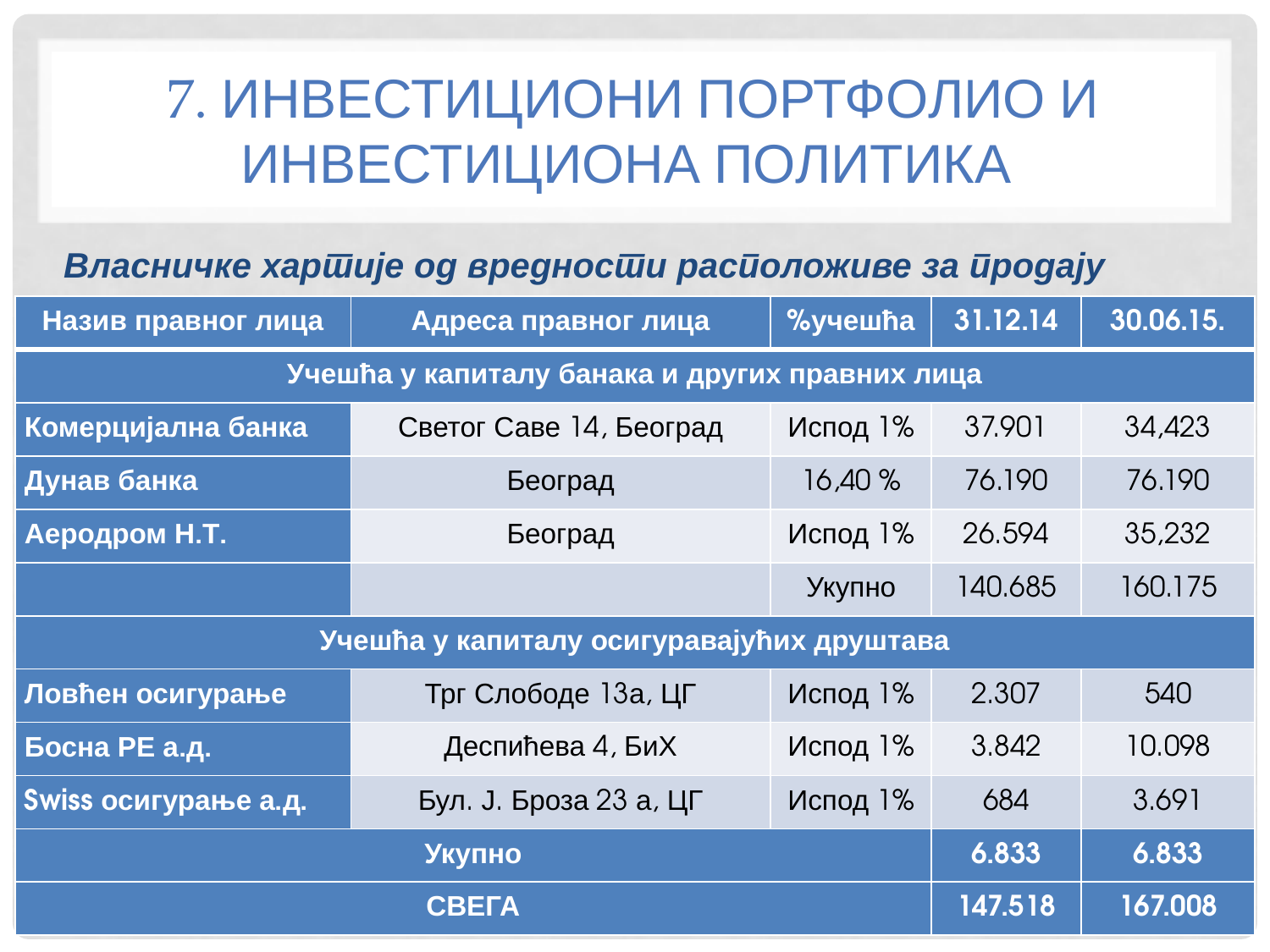

# 7. ИНВЕСТИЦИОНИ ПОРТФОЛИО И ИНВЕСТИЦИОНА ПОЛИТИКА
Власничке хартије од вредности расположиве за продају
| Назив правног лица | Адреса правног лица | %учешћа | 31.12.14 | 30.06.15. |
| --- | --- | --- | --- | --- |
| Учешћа у капиталу банака и других правних лица |  |  |  |  |
| Комерцијална банка | Светог Саве 14, Београд | Испод 1% | 37.901 | 34,423 |
| Дунав банка | Београд | 16,40 % | 76.190 | 76.190 |
| Аеродром Н.Т. | Београд | Испод 1% | 26.594 | 35,232 |
|  |  | Укупно | 140.685 | 160.175 |
| Учешћа у капиталу осигуравајућих друштава |  |  |  |  |
| Ловћен осигурање | Трг Слободе 13а, ЦГ | Испод 1% | 2.307 | 540 |
| Босна РЕ а.д. | Деспићева 4, БиХ | Испод 1% | 3.842 | 10.098 |
| Swiss осигурање а.д. | Бул. Ј. Броза 23 а, ЦГ | Испод 1% | 684 | 3.691 |
| Укупно |  |  | 6.833 | 6.833 |
| СВЕГА |  |  | 147.518 | 167.008 |
44